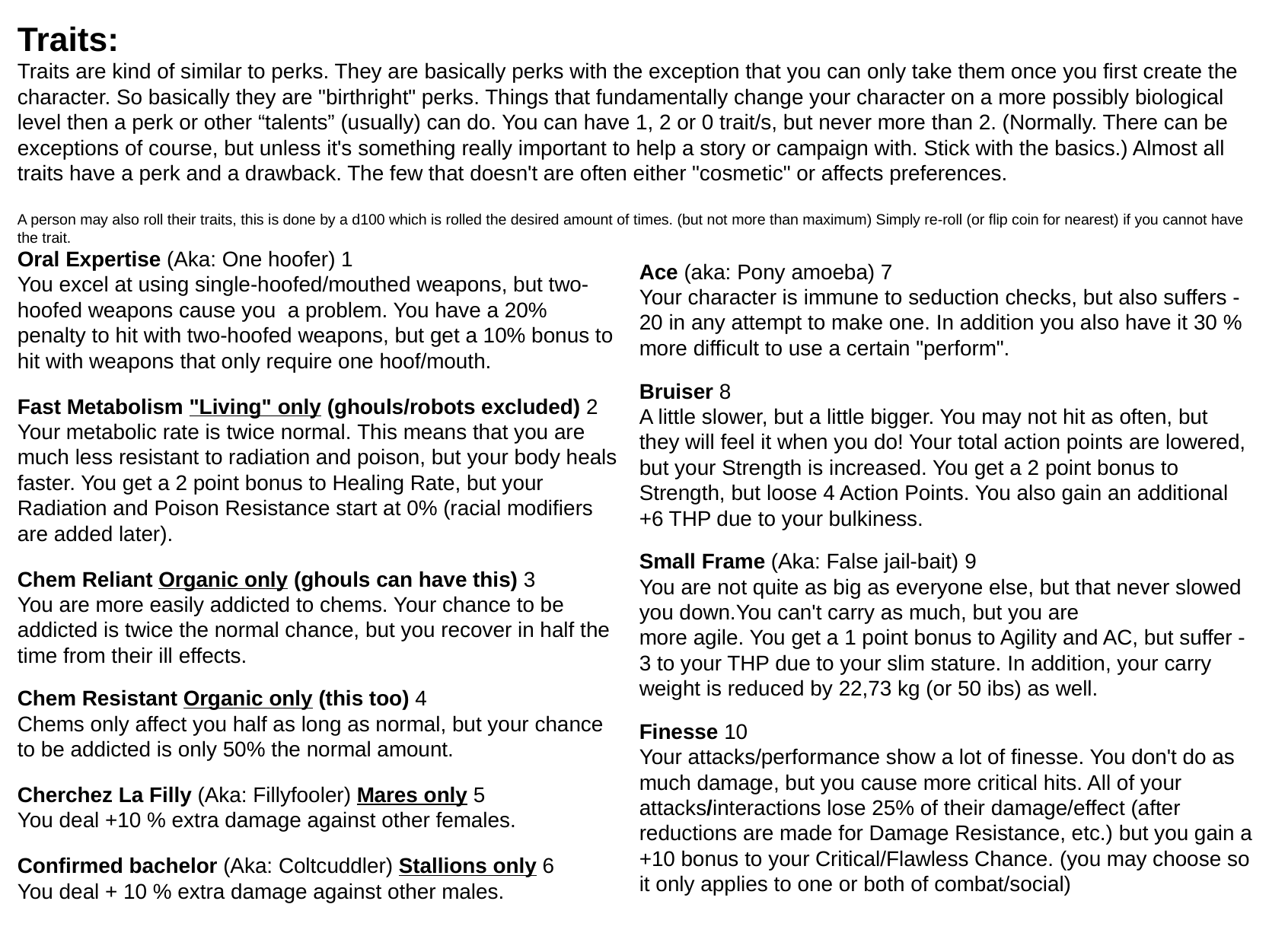

Traits:
Traits are kind of similar to perks. They are basically perks with the exception that you can only take them once you first create the character. So basically they are "birthright" perks. Things that fundamentally change your character on a more possibly biological level then a perk or other “talents” (usually) can do. You can have 1, 2 or 0 trait/s, but never more than 2. (Normally. There can be exceptions of course, but unless it's something really important to help a story or campaign with. Stick with the basics.) Almost all traits have a perk and a drawback. The few that doesn't are often either "cosmetic" or affects preferences.

A person may also roll their traits, this is done by a d100 which is rolled the desired amount of times. (but not more than maximum) Simply re-roll (or flip coin for nearest) if you cannot have the trait.
Oral Expertise (Aka: One hoofer) 1
You excel at using single-hoofed/mouthed weapons, but two-hoofed weapons cause you  a problem. You have a 20% penalty to hit with two-hoofed weapons, but get a 10% bonus to hit with weapons that only require one hoof/mouth.

Fast Metabolism "Living" only (ghouls/robots excluded) 2
Your metabolic rate is twice normal. This means that you are much less resistant to radiation and poison, but your body heals faster. You get a 2 point bonus to Healing Rate, but your Radiation and Poison Resistance start at 0% (racial modifiers are added later).

Chem Reliant Organic only (ghouls can have this) 3
You are more easily addicted to chems. Your chance to be addicted is twice the normal chance, but you recover in half the time from their ill effects.

Chem Resistant Organic only (this too) 4
Chems only affect you half as long as normal, but your chance to be addicted is only 50% the normal amount.

Cherchez La Filly (Aka: Fillyfooler) Mares only 5
You deal +10 % extra damage against other females.

Confirmed bachelor (Aka: Coltcuddler) Stallions only 6
You deal + 10 % extra damage against other males.

Ace (aka: Pony amoeba) 7
Your character is immune to seduction checks, but also suffers -20 in any attempt to make one. In addition you also have it 30 % more difficult to use a certain "perform".

Bruiser 8
A little slower, but a little bigger. You may not hit as often, but they will feel it when you do! Your total action points are lowered, but your Strength is increased. You get a 2 point bonus to Strength, but loose 4 Action Points. You also gain an additional +6 THP due to your bulkiness.

Small Frame (Aka: False jail-bait) 9
You are not quite as big as everyone else, but that never slowed you down.You can't carry as much, but you are
more agile. You get a 1 point bonus to Agility and AC, but suffer -3 to your THP due to your slim stature. In addition, your carry weight is reduced by 22,73 kg (or 50 ibs) as well.

Finesse 10
Your attacks/performance show a lot of finesse. You don't do as much damage, but you cause more critical hits. All of your attacks/interactions lose 25% of their damage/effect (after reductions are made for Damage Resistance, etc.) but you gain a +10 bonus to your Critical/Flawless Chance. (you may choose so it only applies to one or both of combat/social)